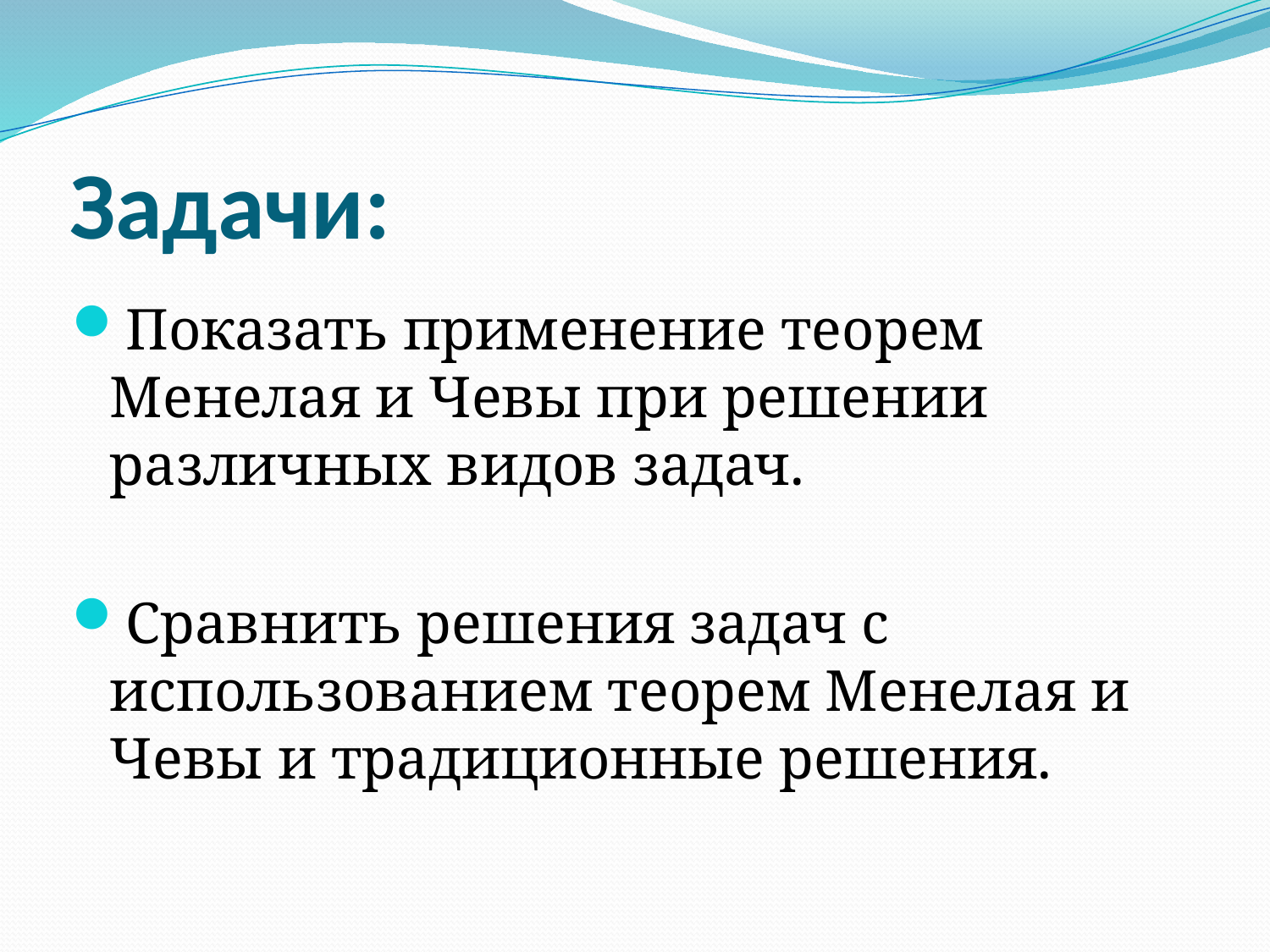

# Задачи:
Показать применение теорем Менелая и Чевы при решении различных видов задач.

Сравнить решения задач с использованием теорем Менелая и Чевы и традиционные решения.